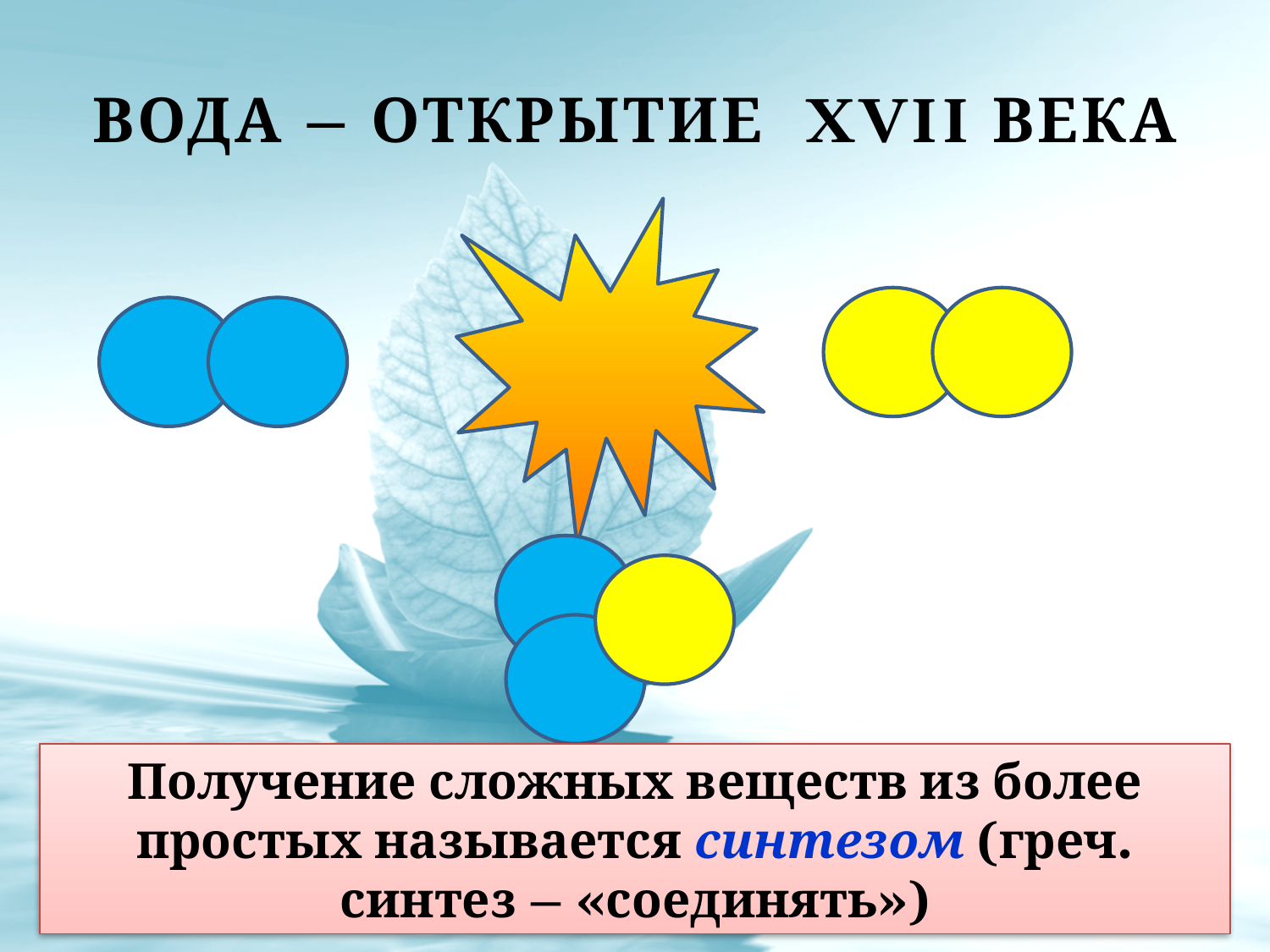

# Вода – открытие  XVII века

Получение сложных веществ из более простых называется синтезом (греч. синтез – «соединять»)